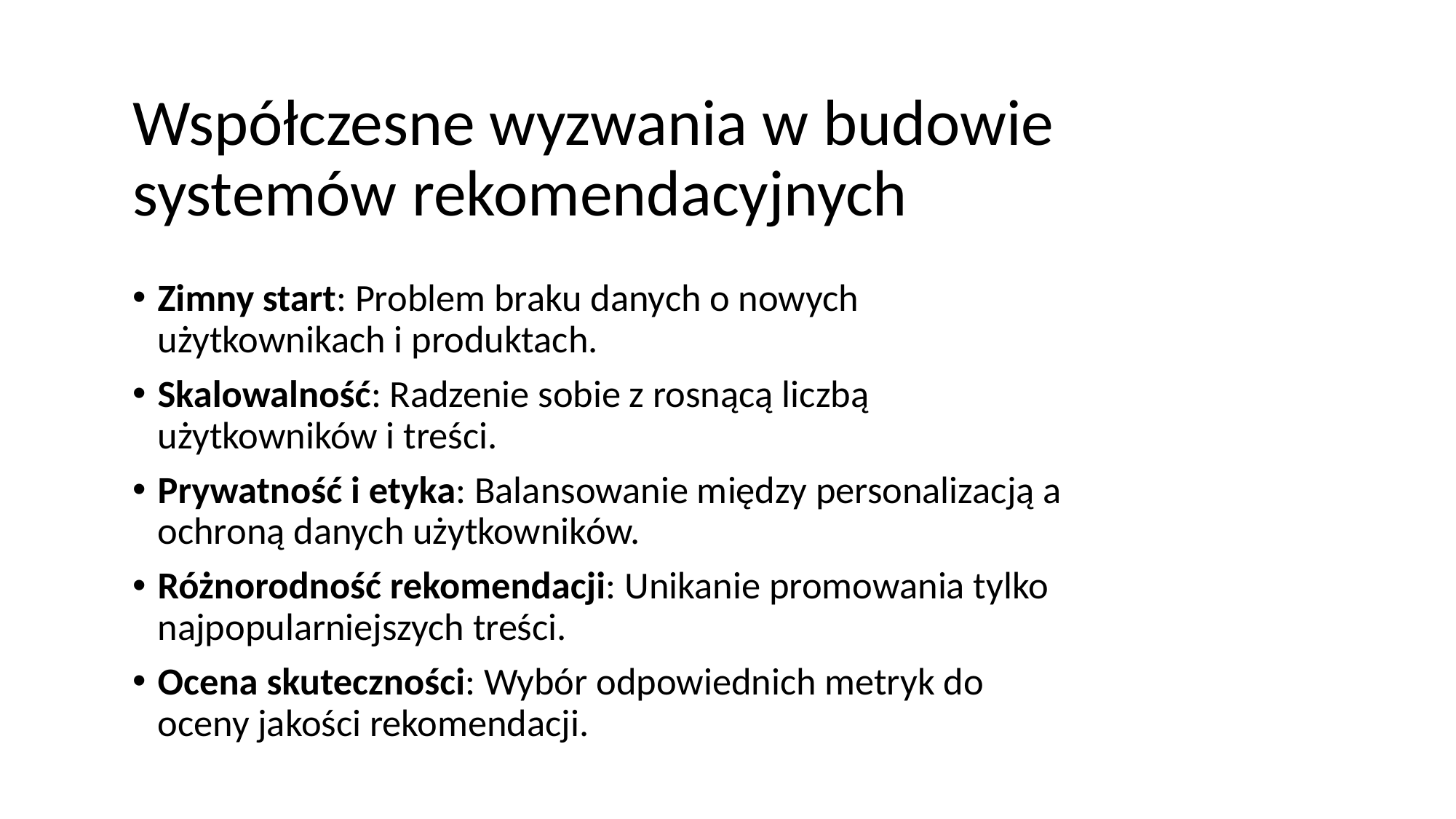

# Współczesne wyzwania w budowie systemów rekomendacyjnych
Zimny start: Problem braku danych o nowych użytkownikach i produktach.
Skalowalność: Radzenie sobie z rosnącą liczbą użytkowników i treści.
Prywatność i etyka: Balansowanie między personalizacją a ochroną danych użytkowników.
Różnorodność rekomendacji: Unikanie promowania tylko najpopularniejszych treści.
Ocena skuteczności: Wybór odpowiednich metryk do oceny jakości rekomendacji.